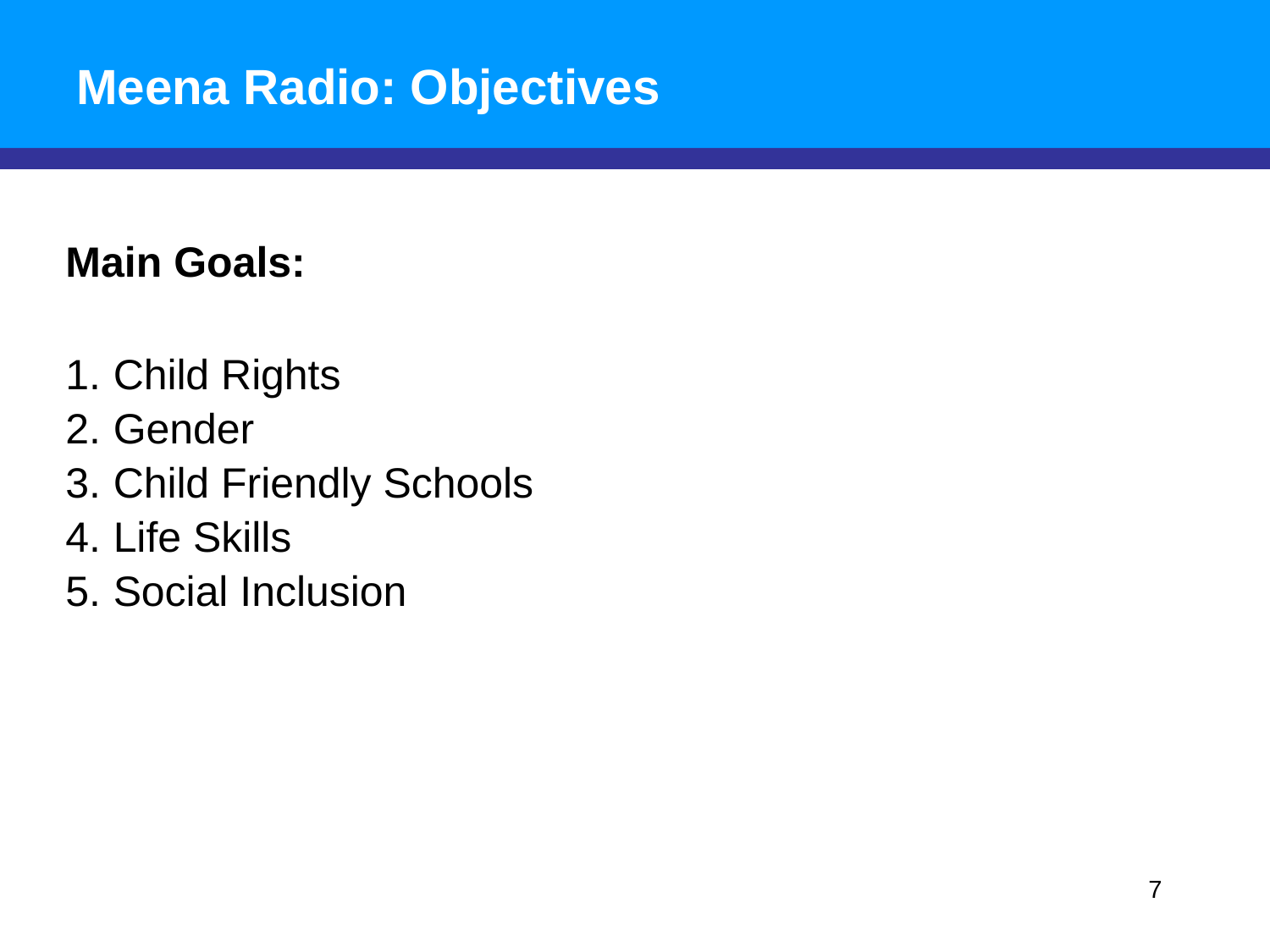

# Meena Radio: Objectives

Main Goals:

Child Rights
Gender
Child Friendly Schools
Life Skills
Social Inclusion

7